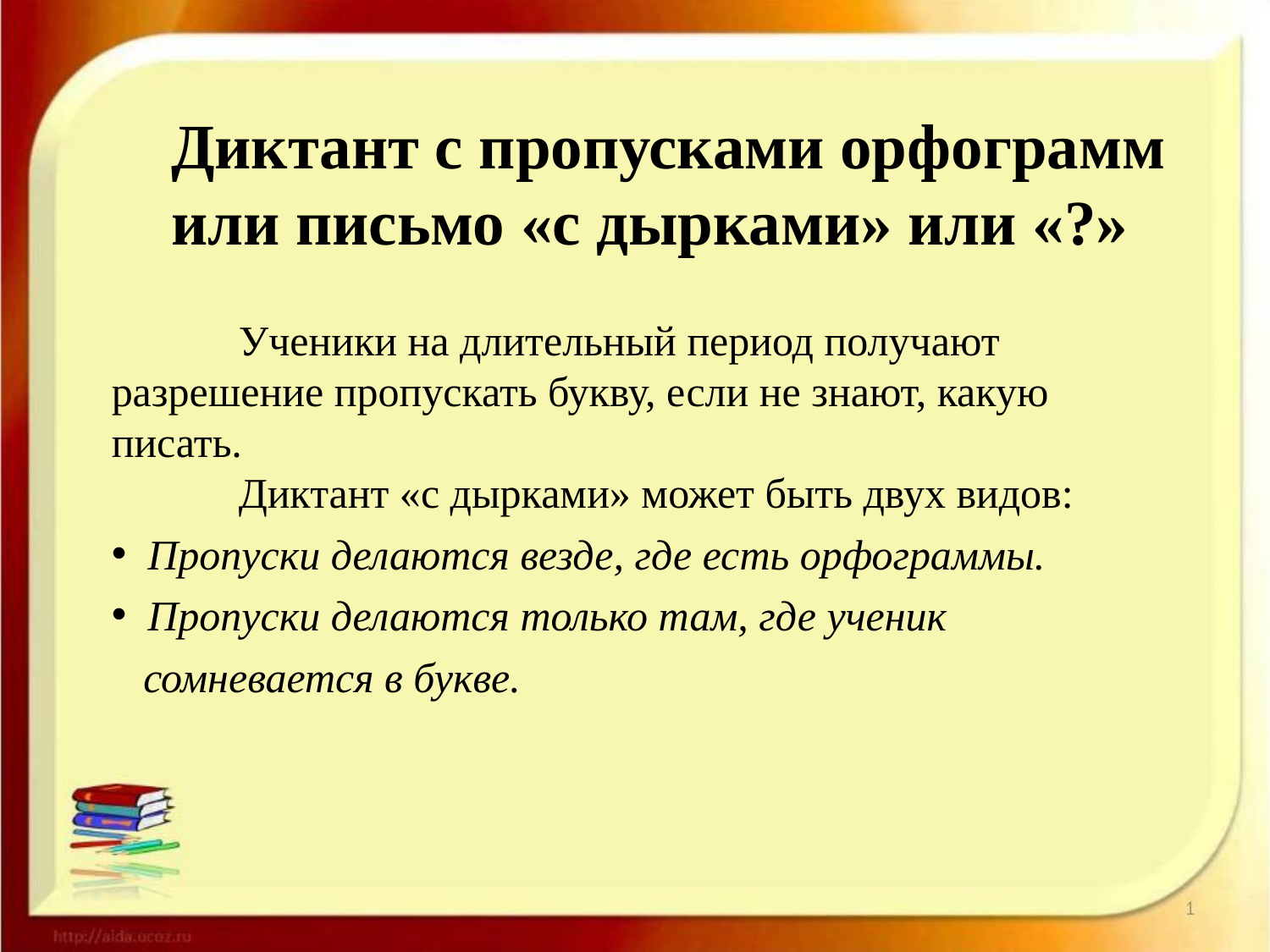

Диктант с пропусками орфограмм или письмо «с дырками» или «?»
	Ученики на длительный период получают разрешение пропускать букву, если не знают, какую писать.
	Диктант «с дырками» может быть двух видов:
  Пропуски делаются везде, где есть орфограммы.
  Пропуски делаются только там, где ученик
   сомневается в букве.